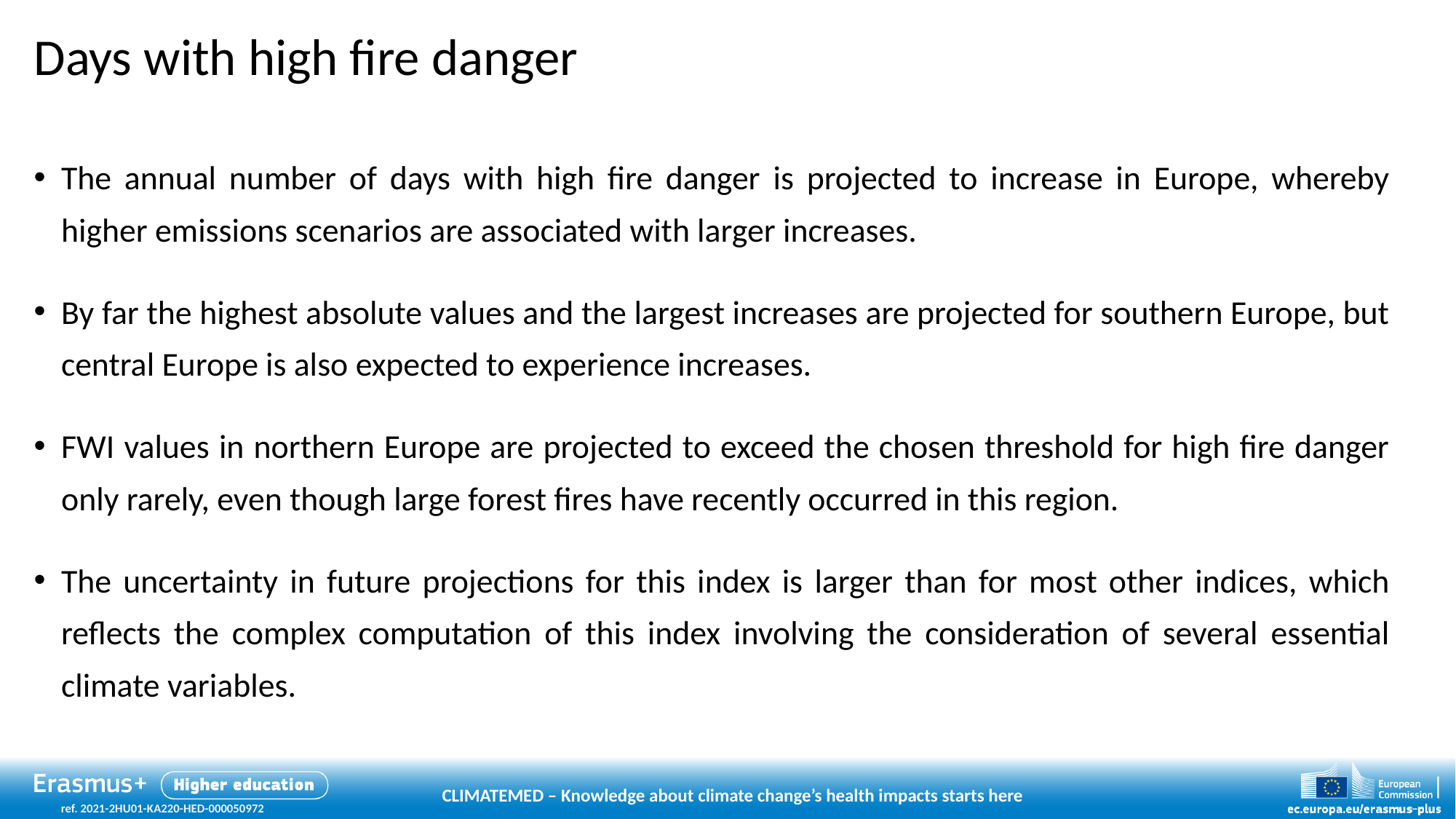

# Days with high fire danger
The annual number of days with high fire danger is projected to increase in Europe, whereby higher emissions scenarios are associated with larger increases.
By far the highest absolute values and the largest increases are projected for southern Europe, but central Europe is also expected to experience increases.
FWI values in northern Europe are projected to exceed the chosen threshold for high fire danger only rarely, even though large forest fires have recently occurred in this region.
The uncertainty in future projections for this index is larger than for most other indices, which reflects the complex computation of this index involving the consideration of several essential climate variables.